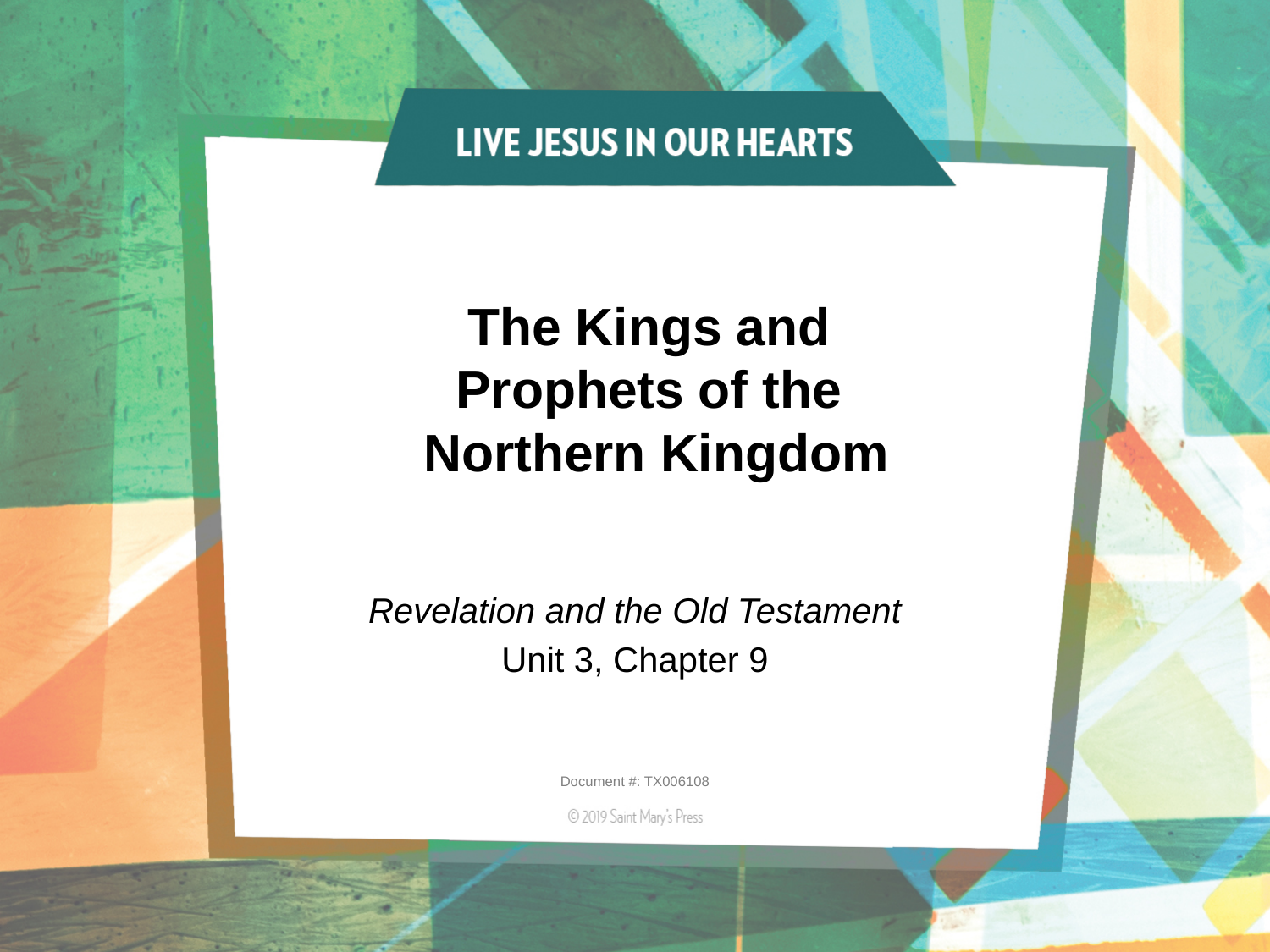

# The Kings and Prophets of the Northern Kingdom
Revelation and the Old Testament
Unit 3, Chapter 9
Document #: TX006108